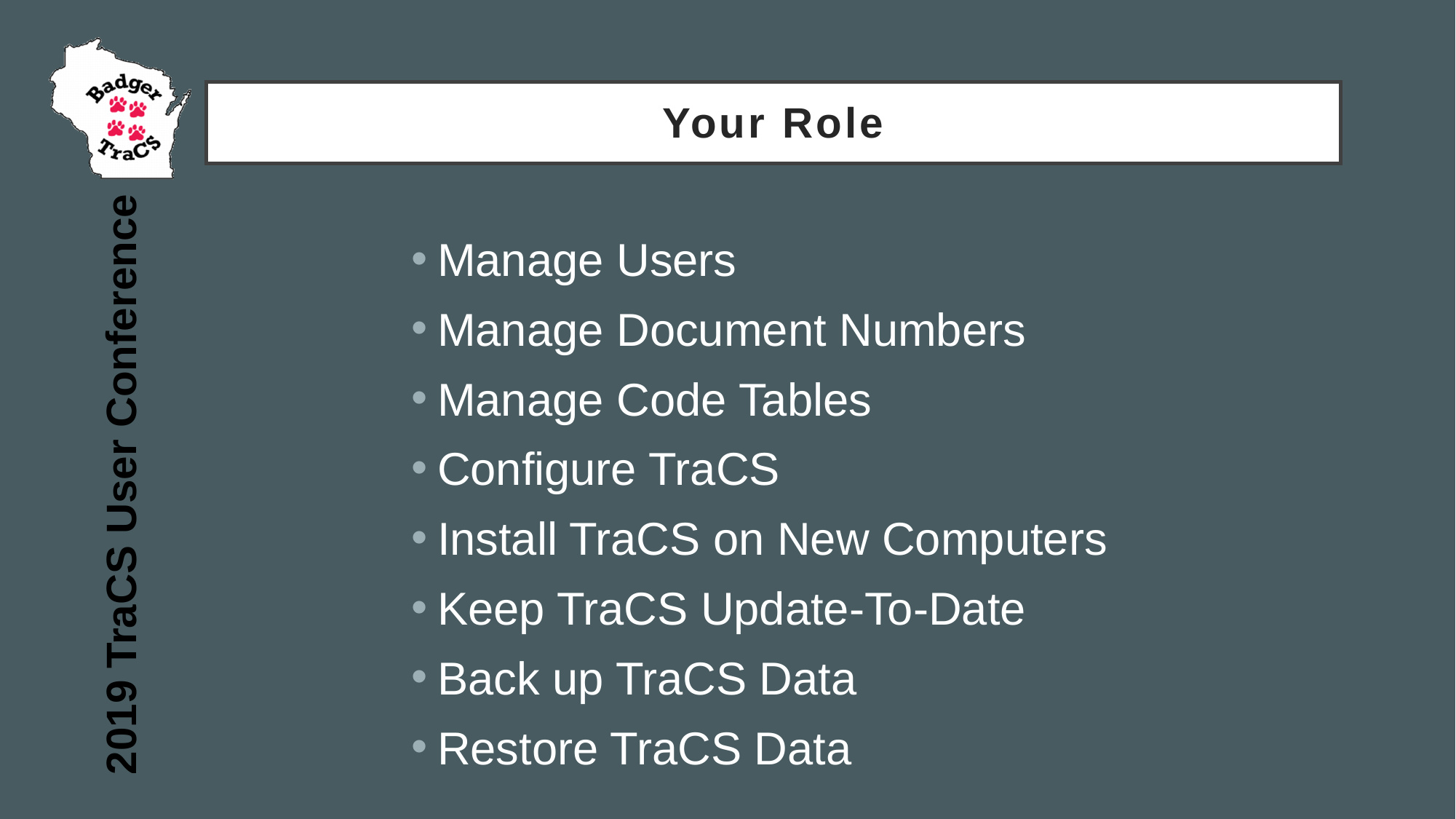

# Your Role

Manage Users
Manage Document Numbers
Manage Code Tables
Configure TraCS
Install TraCS on New Computers
Keep TraCS Update-To-Date
Back up TraCS Data
Restore TraCS Data